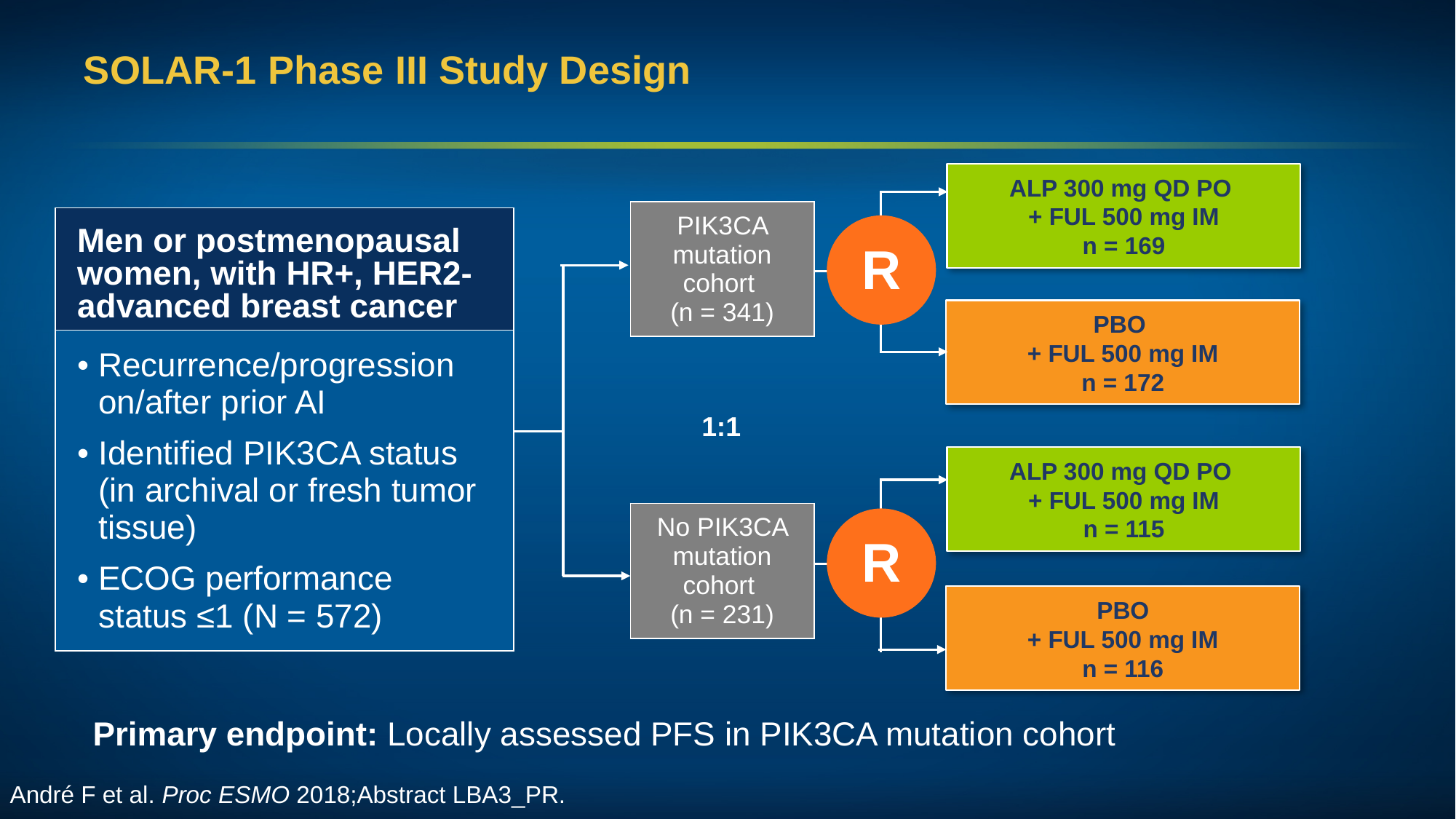

# SOLAR-1 Phase III Study Design
ALP 300 mg QD PO
+ FUL 500 mg IM
n = 169
| PIK3CA mutation cohort (n = 341) |
| --- |
| Men or postmenopausal women, with HR+, HER2- advanced breast cancer |
| --- |
| Recurrence/progression on/after prior AI Identified PIK3CA status (in archival or fresh tumor tissue) ECOG performance status ≤1 (N = 572) |

R
PBO
+ FUL 500 mg IM
n = 172
1:1
ALP 300 mg QD PO
+ FUL 500 mg IM
n = 115
| No PIK3CA mutation cohort (n = 231) |
| --- |

R
PBO
+ FUL 500 mg IM
n = 116
Primary endpoint: Locally assessed PFS in PIK3CA mutation cohort
André F et al. Proc ESMO 2018;Abstract LBA3_PR.